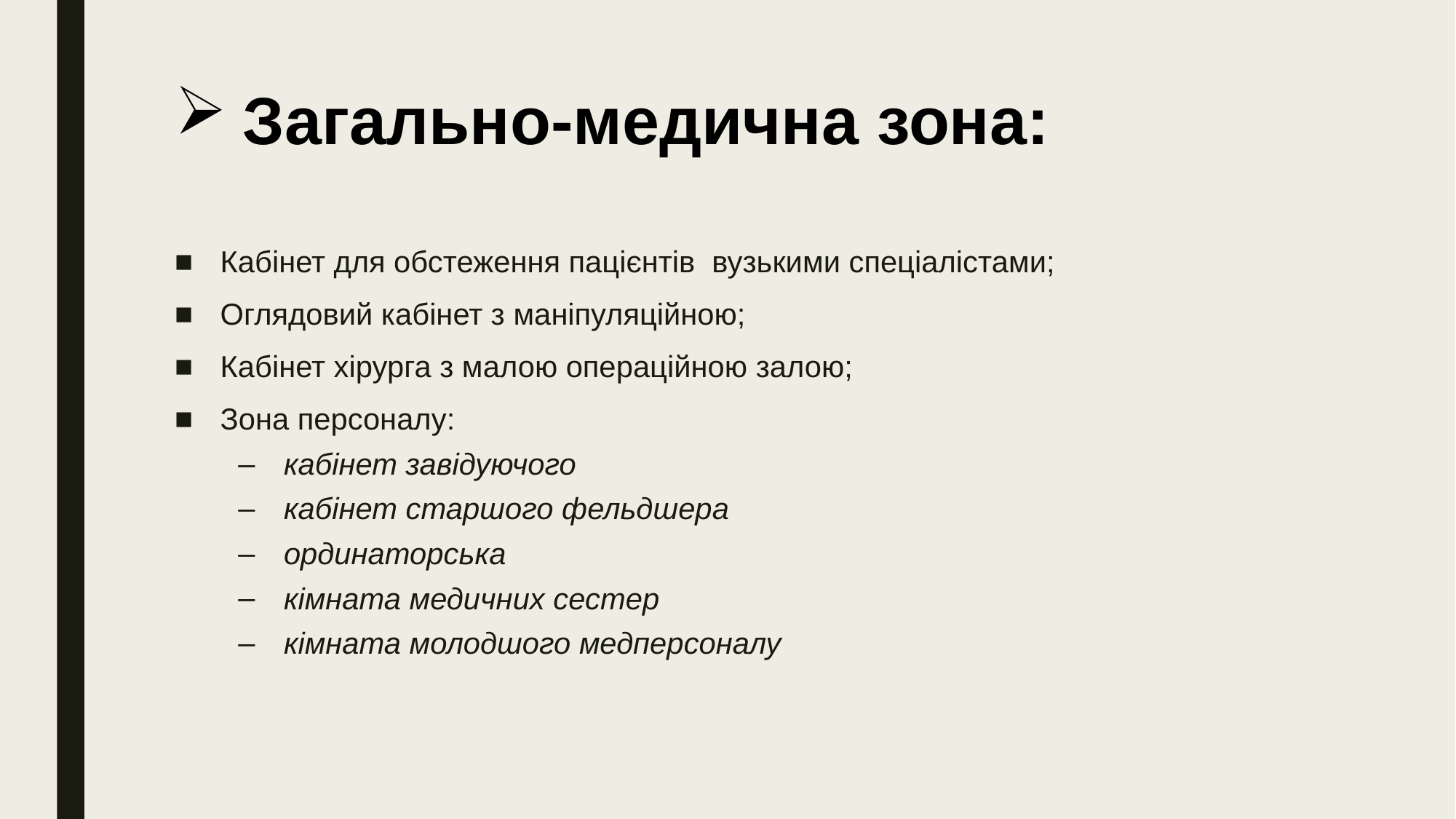

# Загально-медична зона:
Кабінет для обстеження пацієнтів  вузькими спеціалістами;
Оглядовий кабінет з маніпуляційною;
Кабінет хірурга з малою операційною залою;
Зона персоналу:
кабінет завідуючого
кабінет старшого фельдшера
ординаторська
кімната медичних сестер
кімната молодшого медперсоналу